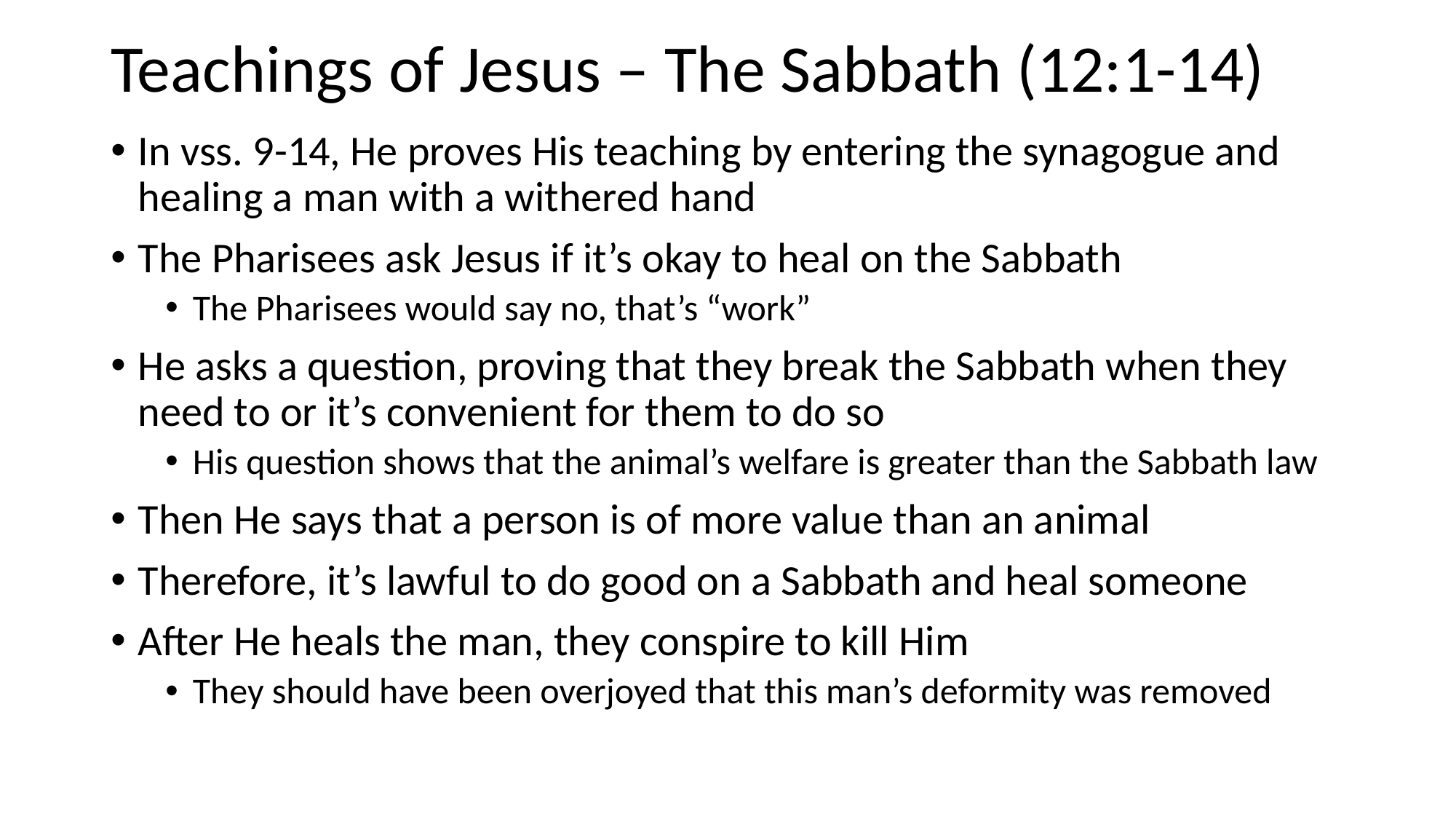

# Teachings of Jesus – The Sabbath (12:1-14)
In vss. 9-14, He proves His teaching by entering the synagogue and healing a man with a withered hand
The Pharisees ask Jesus if it’s okay to heal on the Sabbath
The Pharisees would say no, that’s “work”
He asks a question, proving that they break the Sabbath when they need to or it’s convenient for them to do so
His question shows that the animal’s welfare is greater than the Sabbath law
Then He says that a person is of more value than an animal
Therefore, it’s lawful to do good on a Sabbath and heal someone
After He heals the man, they conspire to kill Him
They should have been overjoyed that this man’s deformity was removed